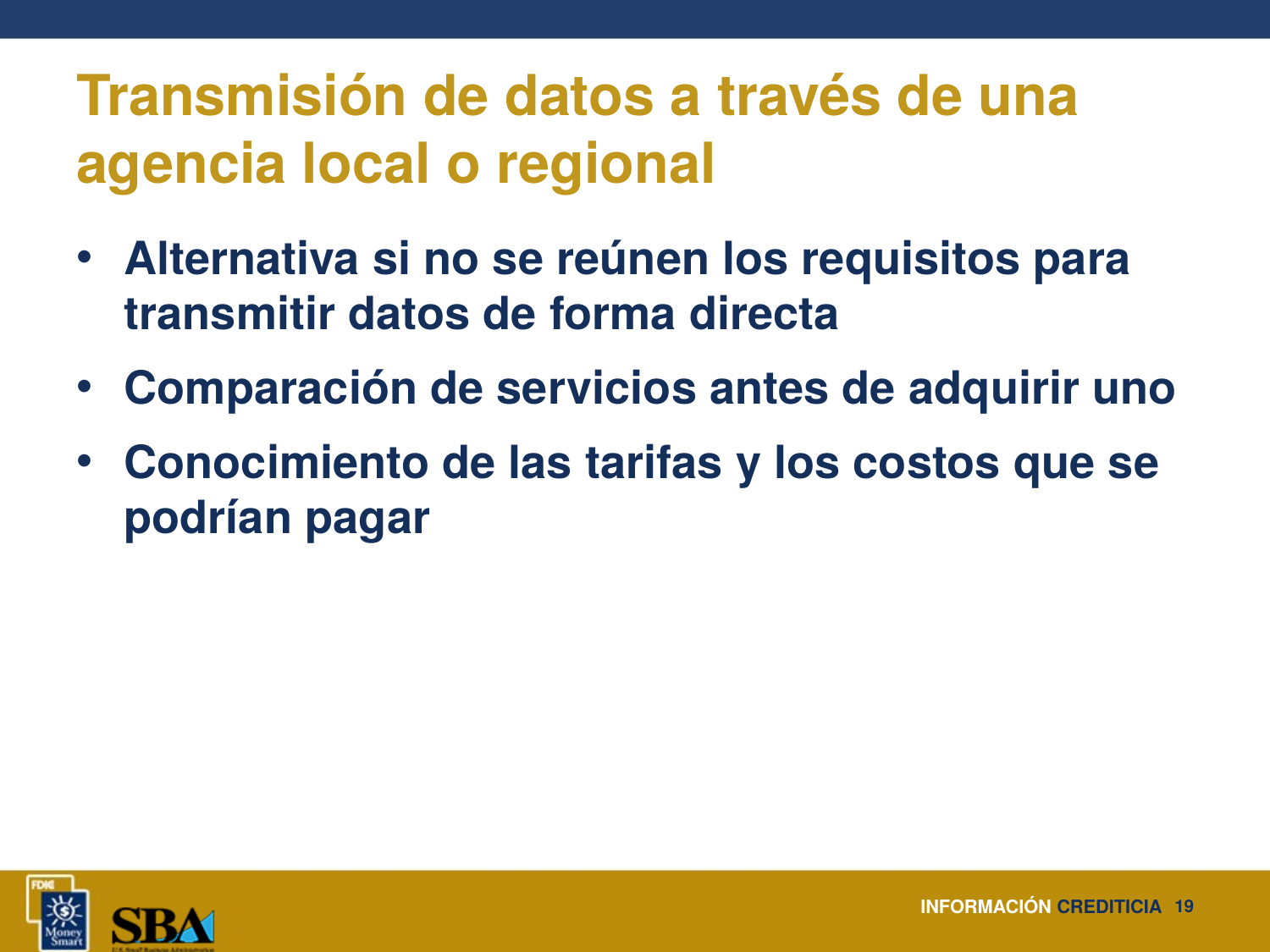

# Transmisión de datos a través de una agencia local o regional
Alternativa si no se reúnen los requisitos para transmitir datos de forma directa
Comparación de servicios antes de adquirir uno
Conocimiento de las tarifas y los costos que se podrían pagar